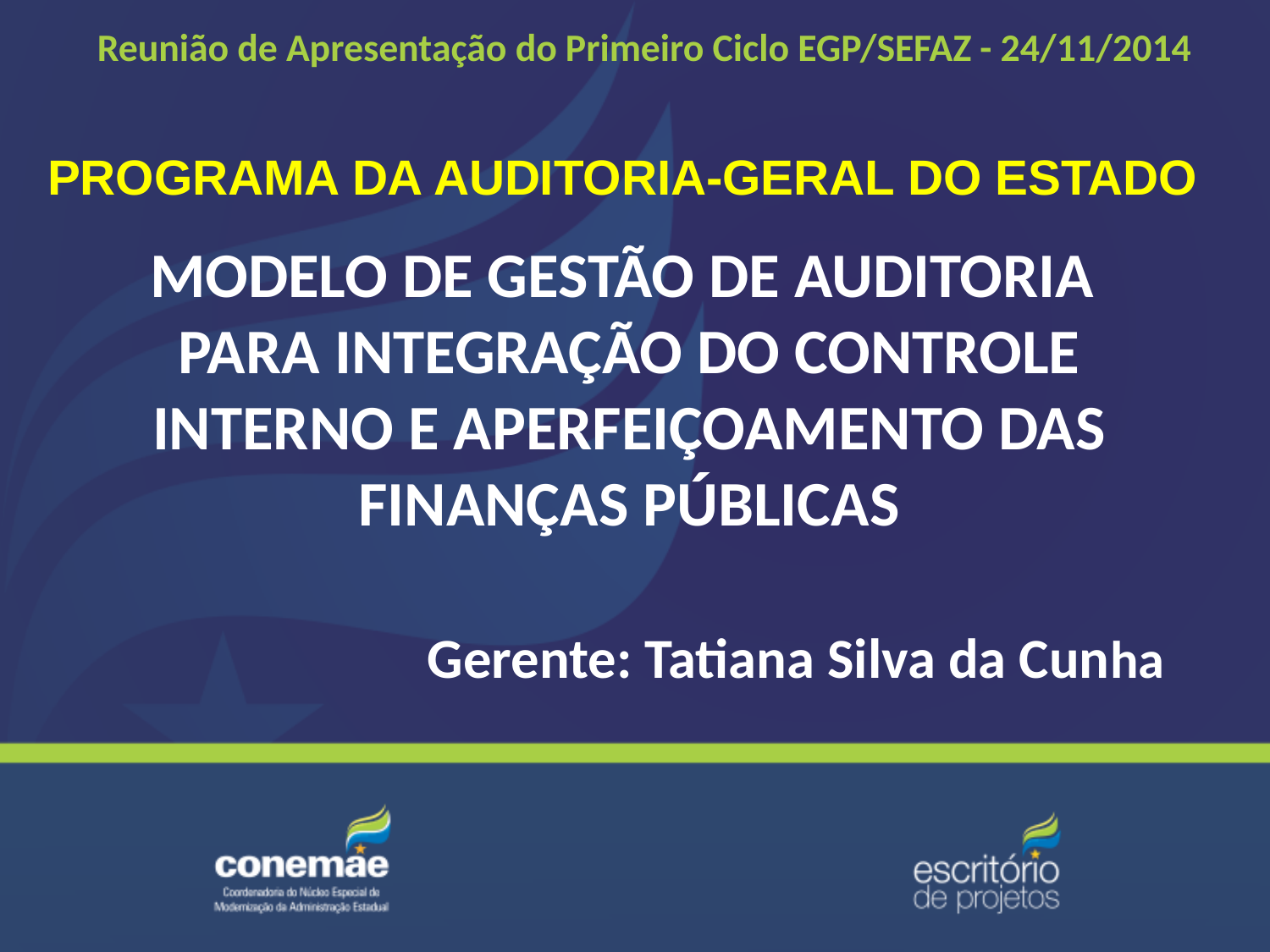

Reunião de Apresentação do Primeiro Ciclo EGP/SEFAZ - 24/11/2014
PROGRAMA DA AUDITORIA-GERAL DO ESTADO
# MODELO DE GESTÃO DE AUDITORIA PARA INTEGRAÇÃO DO CONTROLE INTERNO E APERFEIÇOAMENTO DAS FINANÇAS PÚBLICAS
Gerente: Tatiana Silva da Cunha